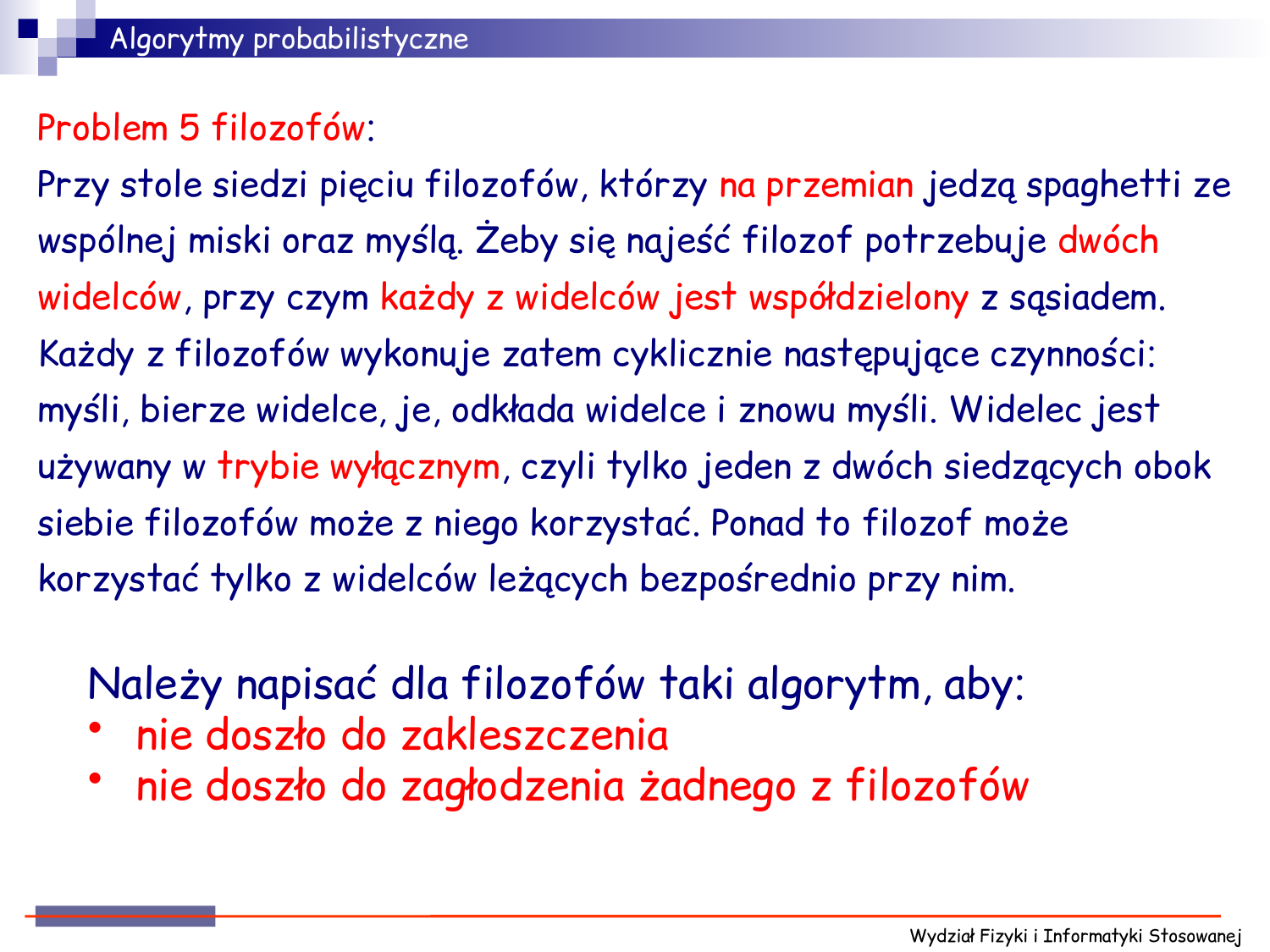

Algorytmy probabilistyczne
Problem 5 filozofów:
Przy stole siedzi pięciu filozofów, którzy na przemian jedzą spaghetti ze wspólnej miski oraz myślą. Żeby się najeść filozof potrzebuje dwóch widelców, przy czym każdy z widelców jest współdzielony z sąsiadem. Każdy z filozofów wykonuje zatem cyklicznie następujące czynności: myśli, bierze widelce, je, odkłada widelce i znowu myśli. Widelec jest używany w trybie wyłącznym, czyli tylko jeden z dwóch siedzących obok siebie filozofów może z niego korzystać. Ponad to filozof może korzystać tylko z widelców leżących bezpośrednio przy nim.
Należy napisać dla filozofów taki algorytm, aby:
nie doszło do zakleszczenia
nie doszło do zagłodzenia żadnego z filozofów

Wydział Fizyki i Informatyki Stosowanej